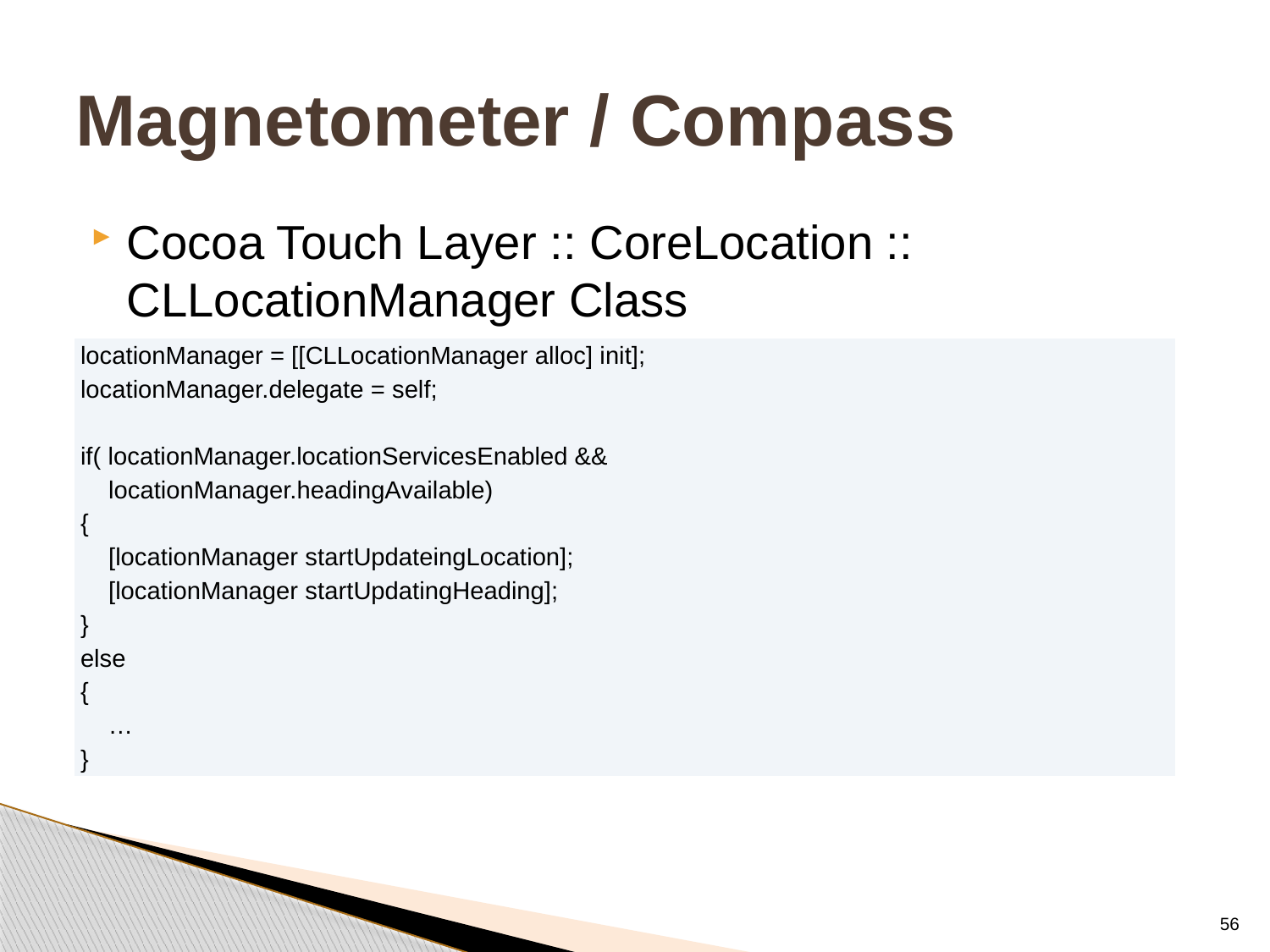

# Magnetometer / Compass
Cocoa Touch Layer :: CoreLocation :: CLLocationManager Class

| locationManager = [[CLLocationManager alloc] init]; |
| --- |
| locationManager.delegate = self; |
|  |
| if( locationManager.locationServicesEnabled && |
| locationManager.headingAvailable) |
| { |
| [locationManager startUpdateingLocation]; |
| [locationManager startUpdatingHeading]; |
| } |
| else |
| { |
| … |
| } |
56